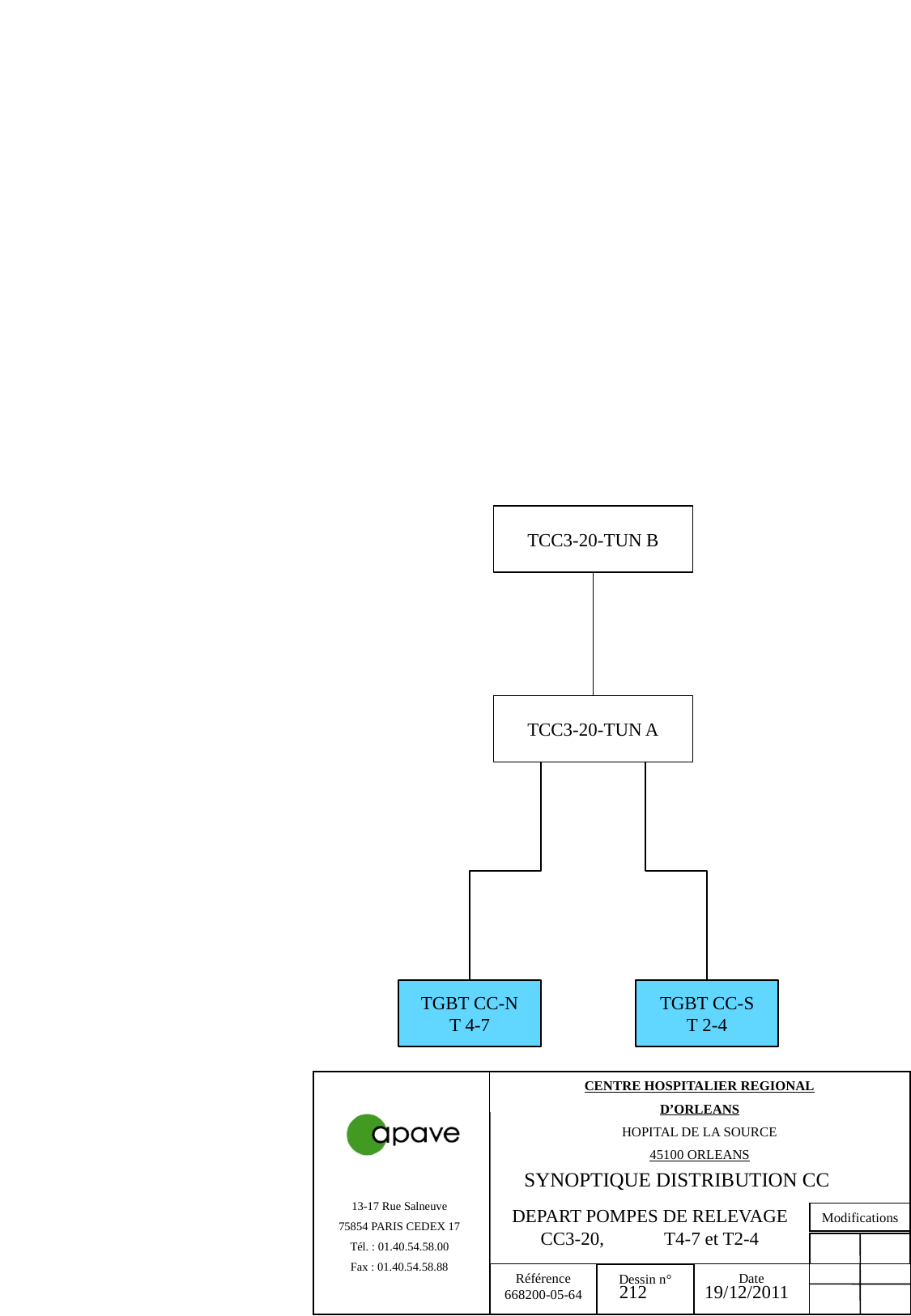

TCC3-20-TUN B
TCC3-20-TUN A
TGBT CC-N
T 4-7
TGBT CC-S
T 2-4
SYNOPTIQUE DISTRIBUTION CC
DEPART POMPES DE RELEVAGE CC3-20,             T4-7 et T2-4
212
19/12/2011